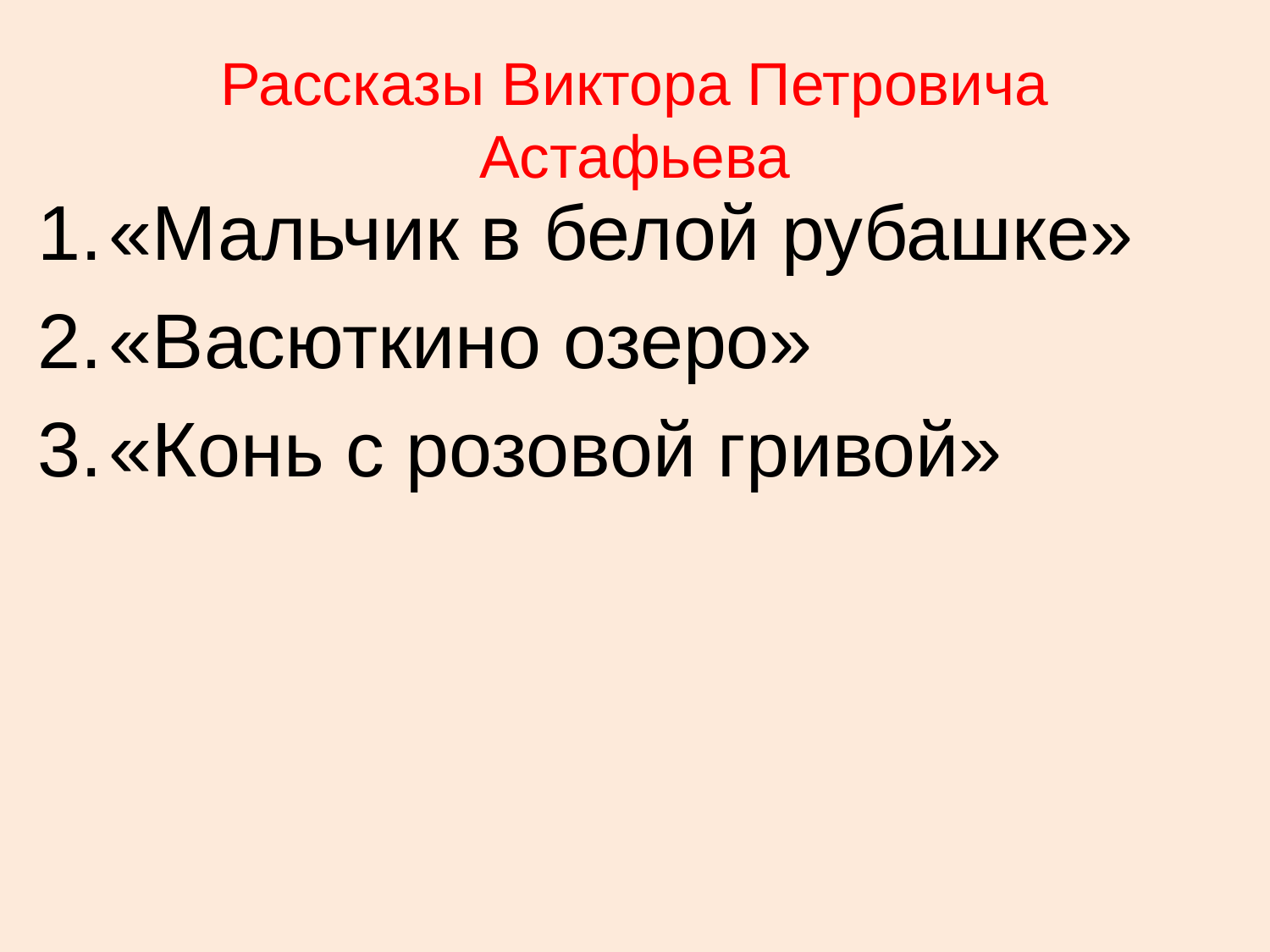

# Рассказы Виктора Петровича Астафьева
«Мальчик в белой рубашке»
«Васюткино озеро»
«Конь с розовой гривой»